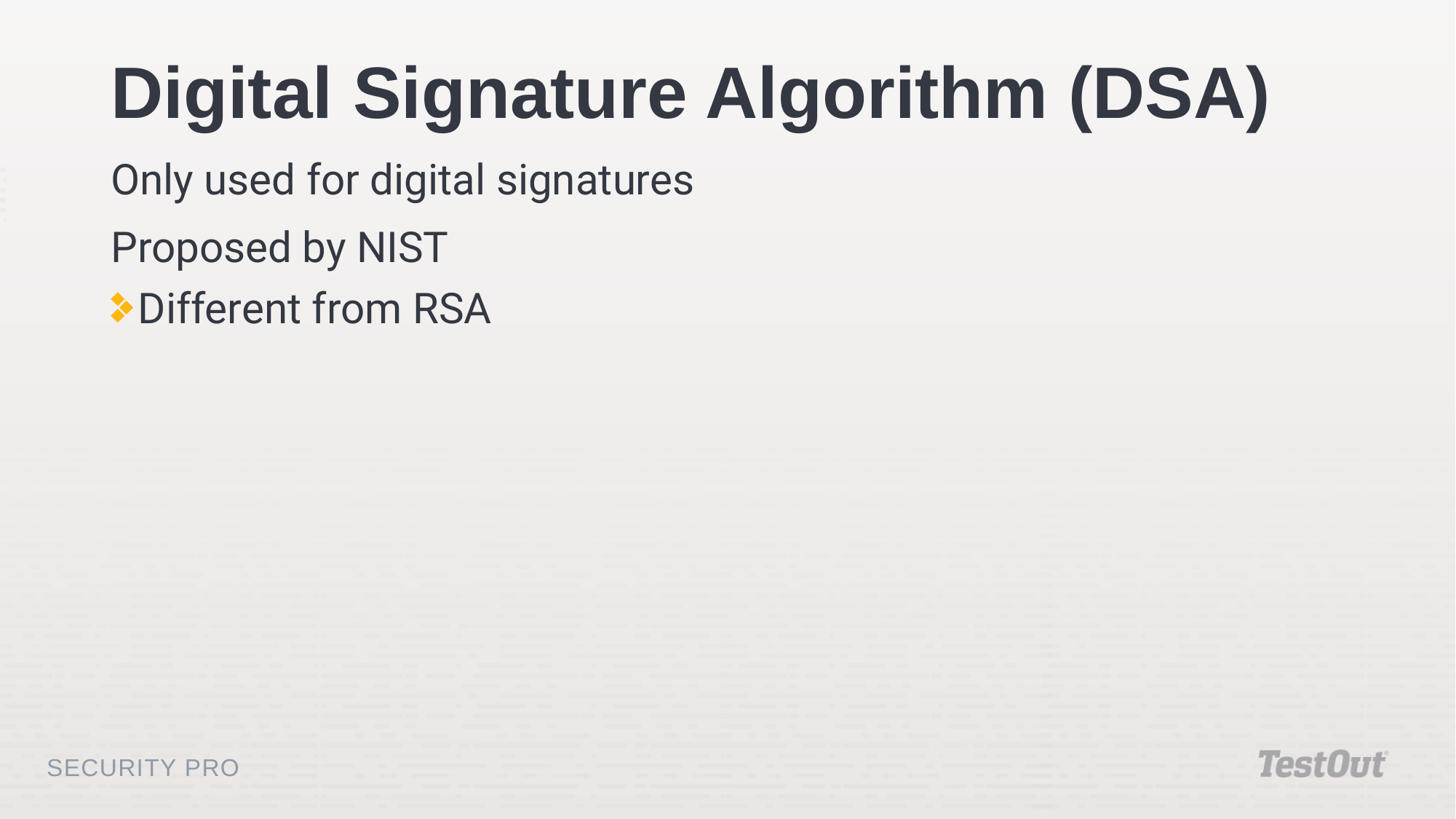

# Digital Signature Algorithm (DSA)
Only used for digital signatures
Proposed by NIST
Different from RSA
Security Pro